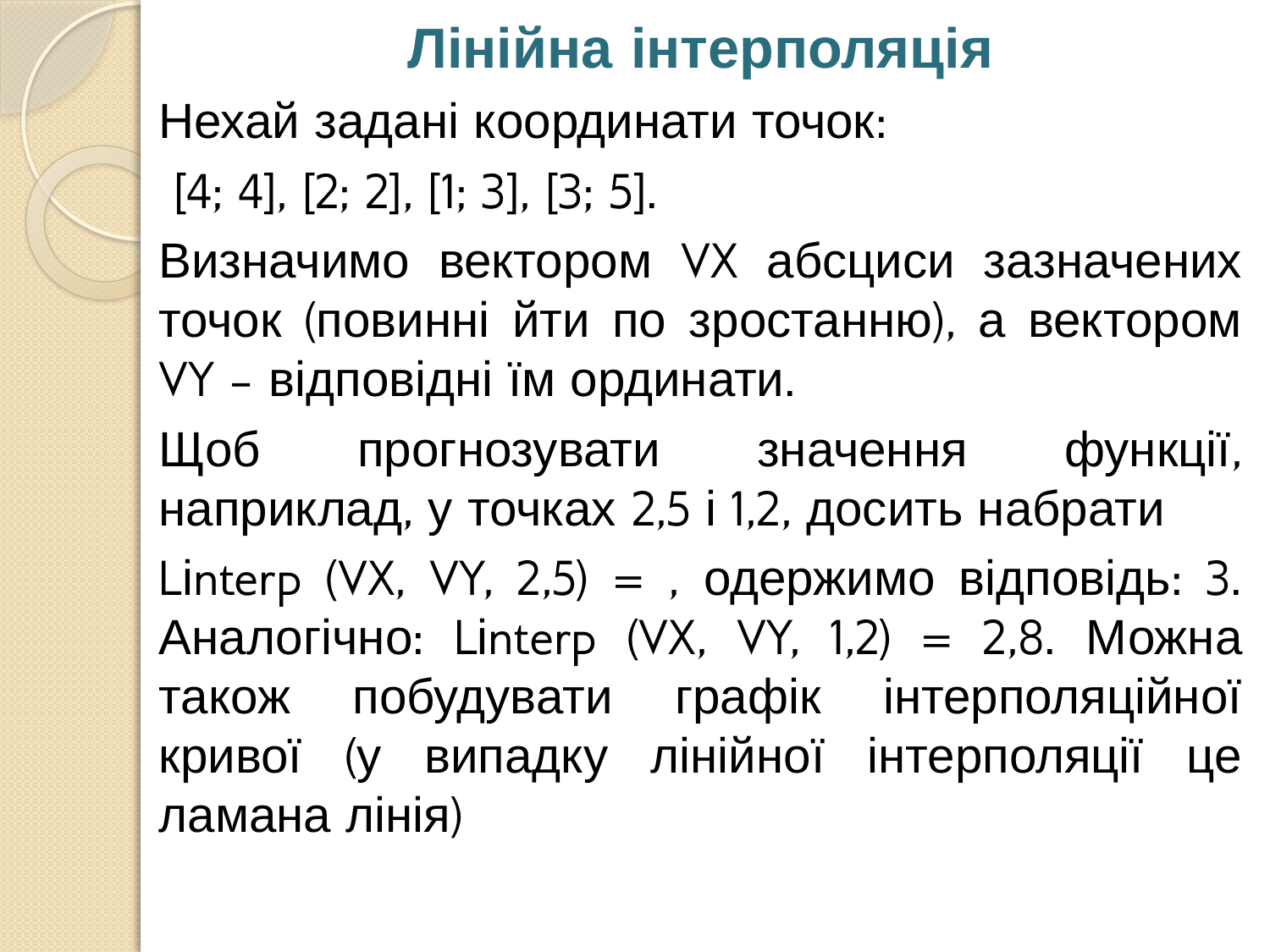

Лінійна інтерполяція
Нехай задані координати точок:
 [4; 4], [2; 2], [1; 3], [3; 5].
Визначимо вектором VX абсциси зазначених точок (повинні йти по зростанню), а вектором VY – відповідні їм ординати.
Щоб прогнозувати значення функції, наприклад, у точках 2,5 і 1,2, досить набрати
Lіnterp (VX, VY, 2,5) = , одержимо відповідь: 3. Аналогічно: Lіnterp (VX, VY, 1,2) = 2,8. Можна також побудувати графік інтерполяційної кривої (у випадку лінійної інтерполяції це ламана лінія)